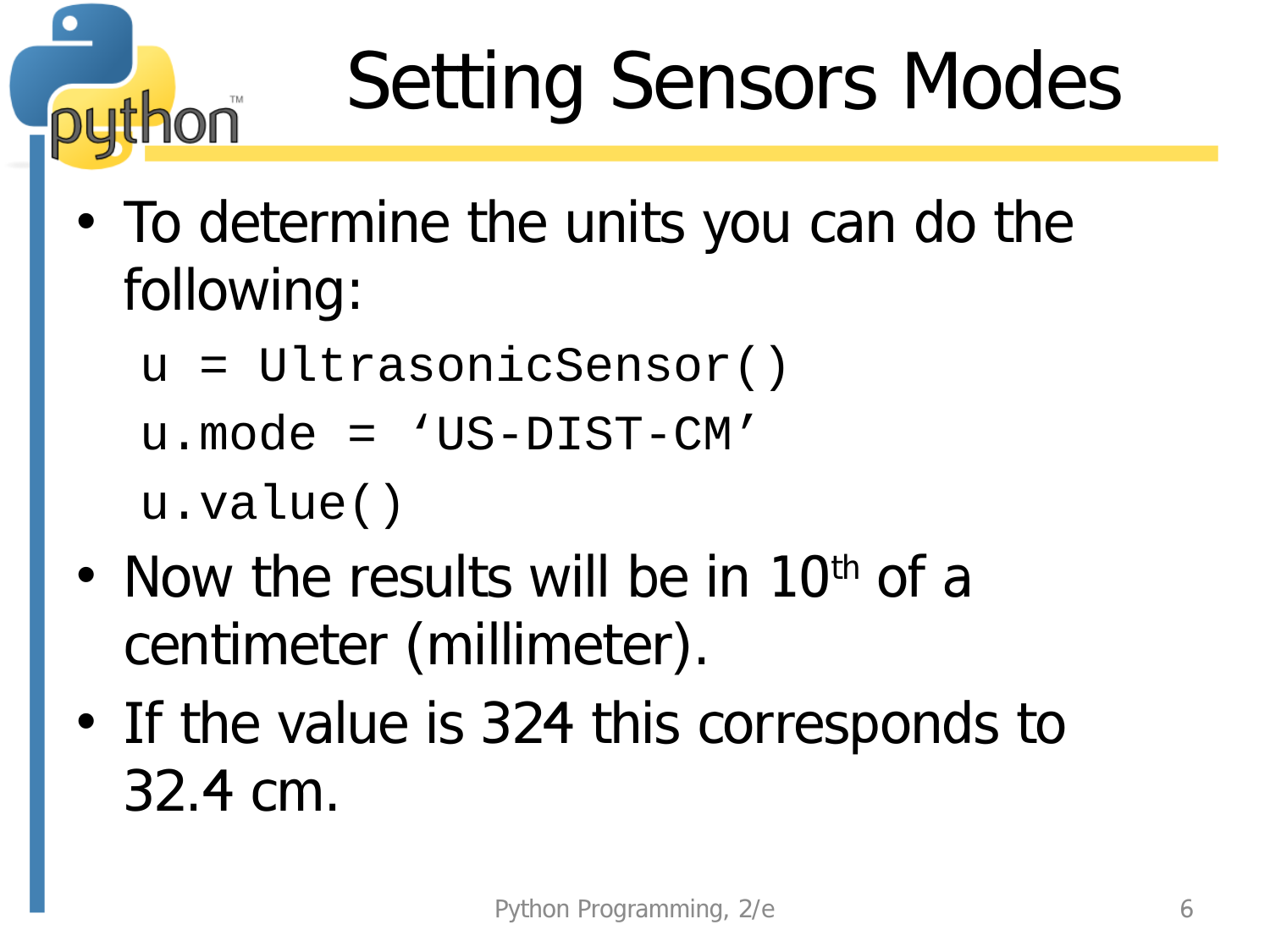

# Setting Sensors Modes
To determine the units you can do the following:
u = UltrasonicSensor()
u.mode = ‘US-DIST-CM’
u.value()
Now the results will be in 10th of a centimeter (millimeter).
If the value is 324 this corresponds to 32.4 cm.

Python Programming, 2/e
6